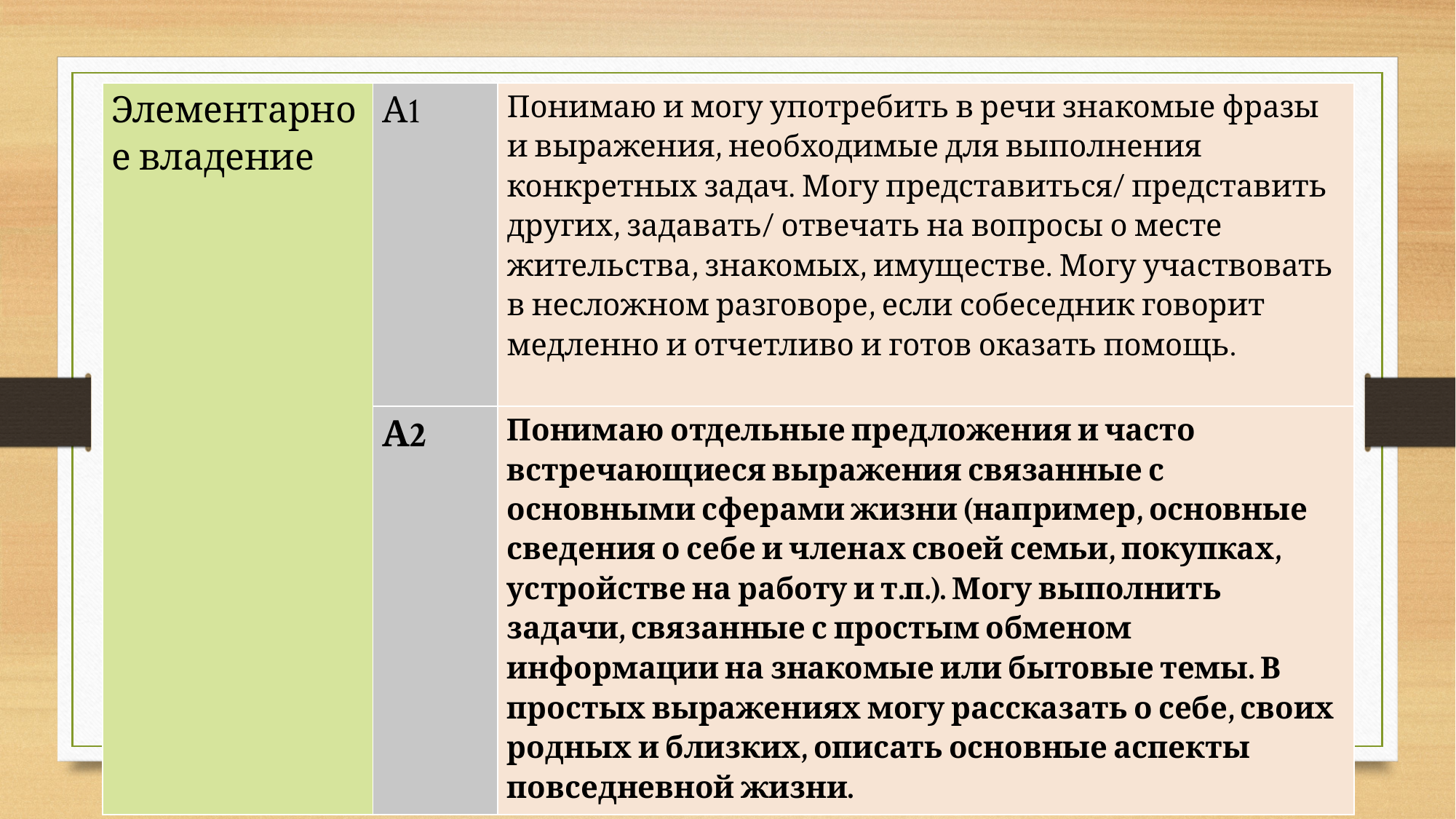

| Элементарное владение | А1 | Понимаю и могу употребить в речи знакомые фразы и выражения, необходимые для выполнения конкретных задач. Могу представиться/ представить других, задавать/ отвечать на вопросы о месте жительства, знакомых, имуществе. Могу участвовать в несложном разговоре, если собеседник говорит медленно и отчетливо и готов оказать помощь. |
| --- | --- | --- |
|  | А2 | Понимаю отдельные предложения и часто встречающиеся выражения связанные с основными сферами жизни (например, основные сведения о себе и членах своей семьи, покупках, устройстве на работу и т.п.). Могу выполнить задачи, связанные с простым обменом информации на знакомые или бытовые темы. В простых выражениях могу рассказать о себе, своих родных и близких, описать основные аспекты повседневной жизни. |